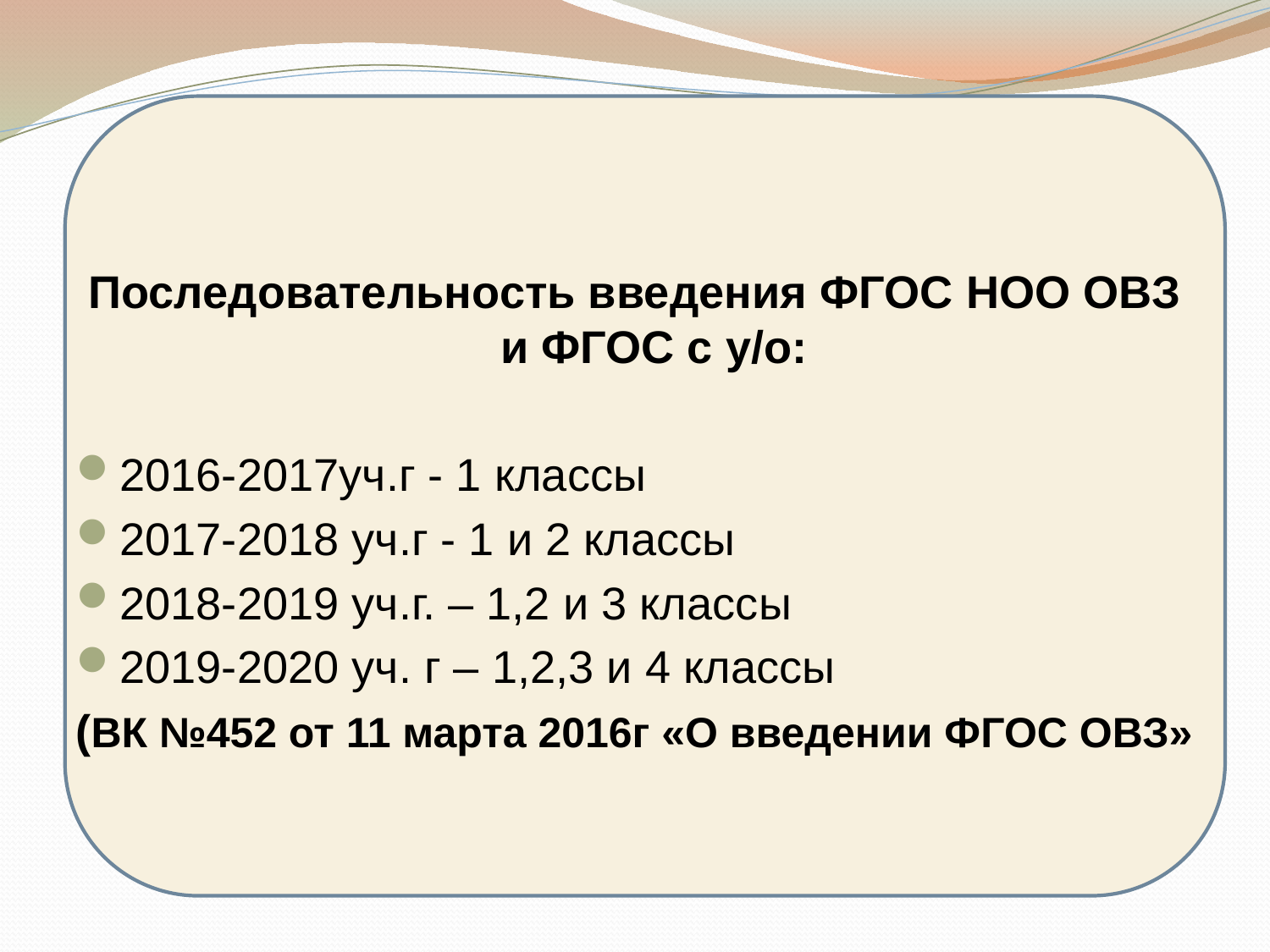

Последовательность введения ФГОС НОО ОВЗ и ФГОС с у/о:

2016-2017уч.г - 1 классы
2017-2018 уч.г - 1 и 2 классы
2018-2019 уч.г. – 1,2 и 3 классы
2019-2020 уч. г – 1,2,3 и 4 классы
(ВК №452 от 11 марта 2016г «О введении ФГОС ОВЗ»